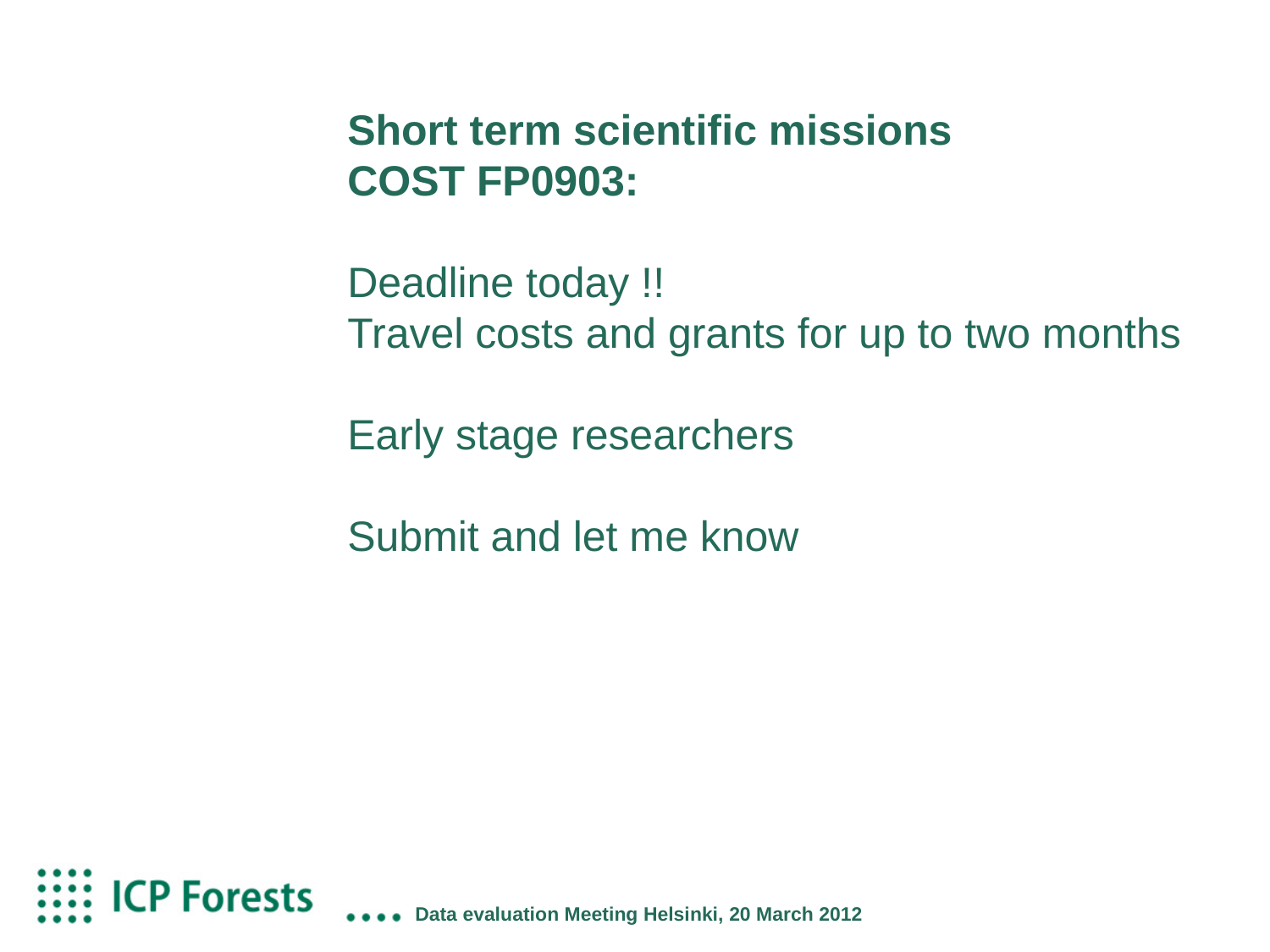

Short term scientific missions
COST FP0903:

Deadline today !!
Travel costs and grants for up to two months

Early stage researchers

Submit and let me know